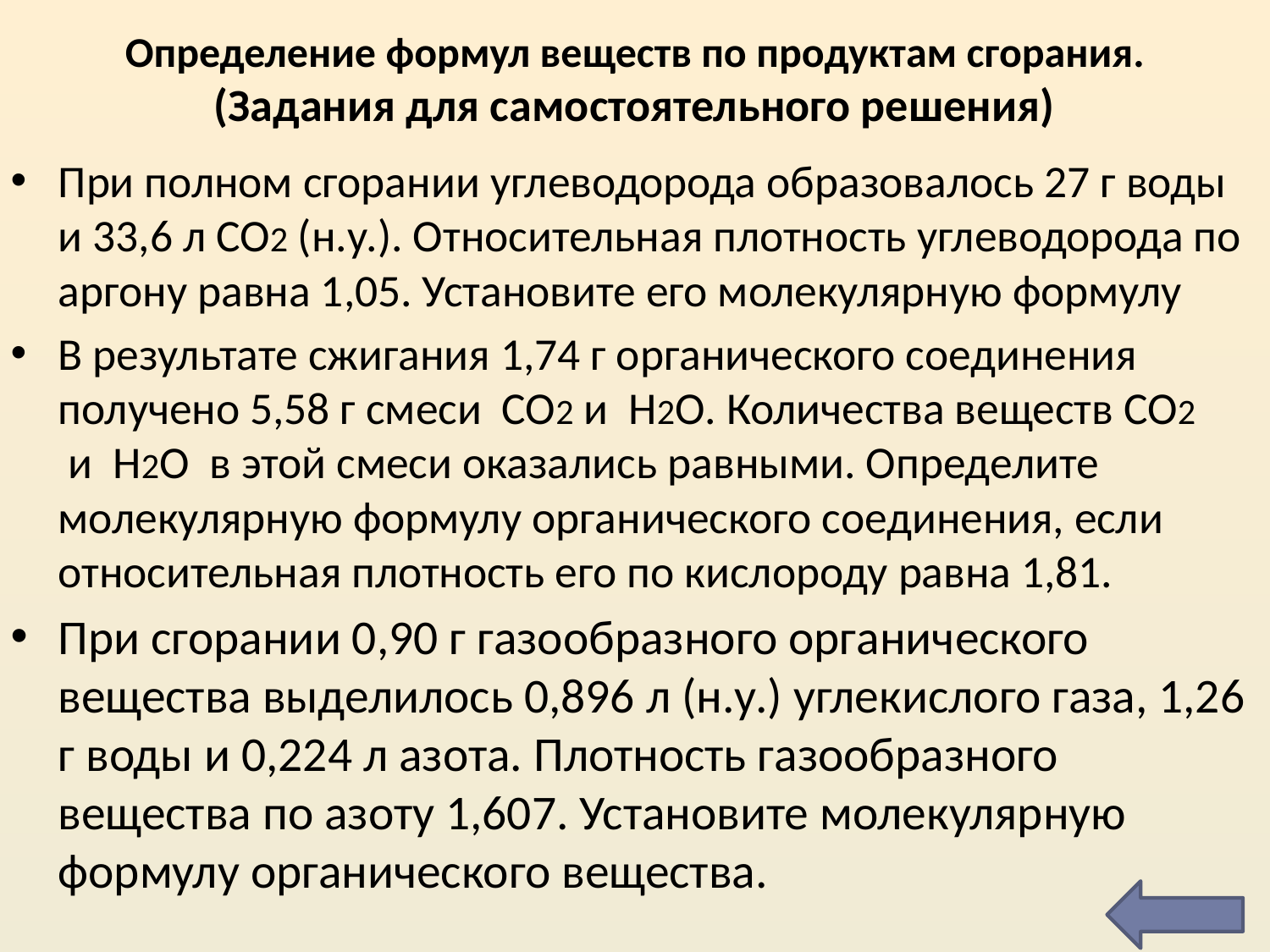

# Определение формул веществ по продуктам сгорания. (Задания для самостоятельного решения)
При полном сгорании углеводорода образовалось 27 г воды и 33,6 л CO2 (н.у.). Относительная плотность углеводорода по аргону равна 1,05. Установите его молекулярную формулу
В результате сжигания 1,74 г органического соединения получено 5,58 г смеси  CO2 и  H2O. Количества веществ CO2    и  H2O  в этой смеси оказались равными. Определите молекулярную формулу органического соединения, если относительная плотность его по кислороду равна 1,81.
При сгорании 0,90 г газообразного органического вещества выделилось 0,896 л (н.у.) углекислого газа, 1,26 г воды и 0,224 л азота. Плотность газообразного вещества по азоту 1,607. Установите молекулярную формулу органического вещества.